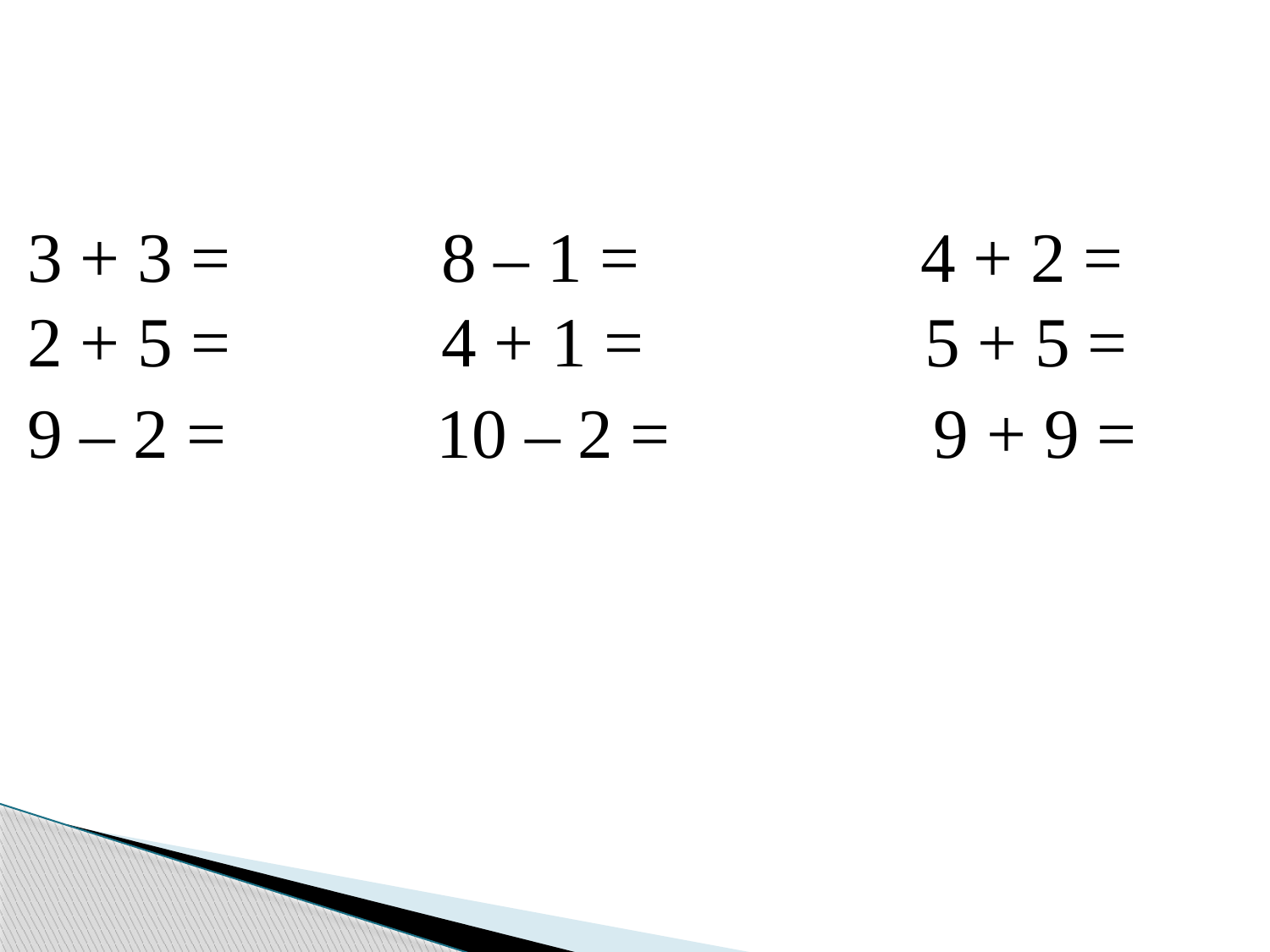

3 + 3 =            8 – 1 =                4 + 2 =
2 + 5 =            4 + 1 =                5 + 5 =
9 – 2 =            10 – 2 =               9 + 9 =